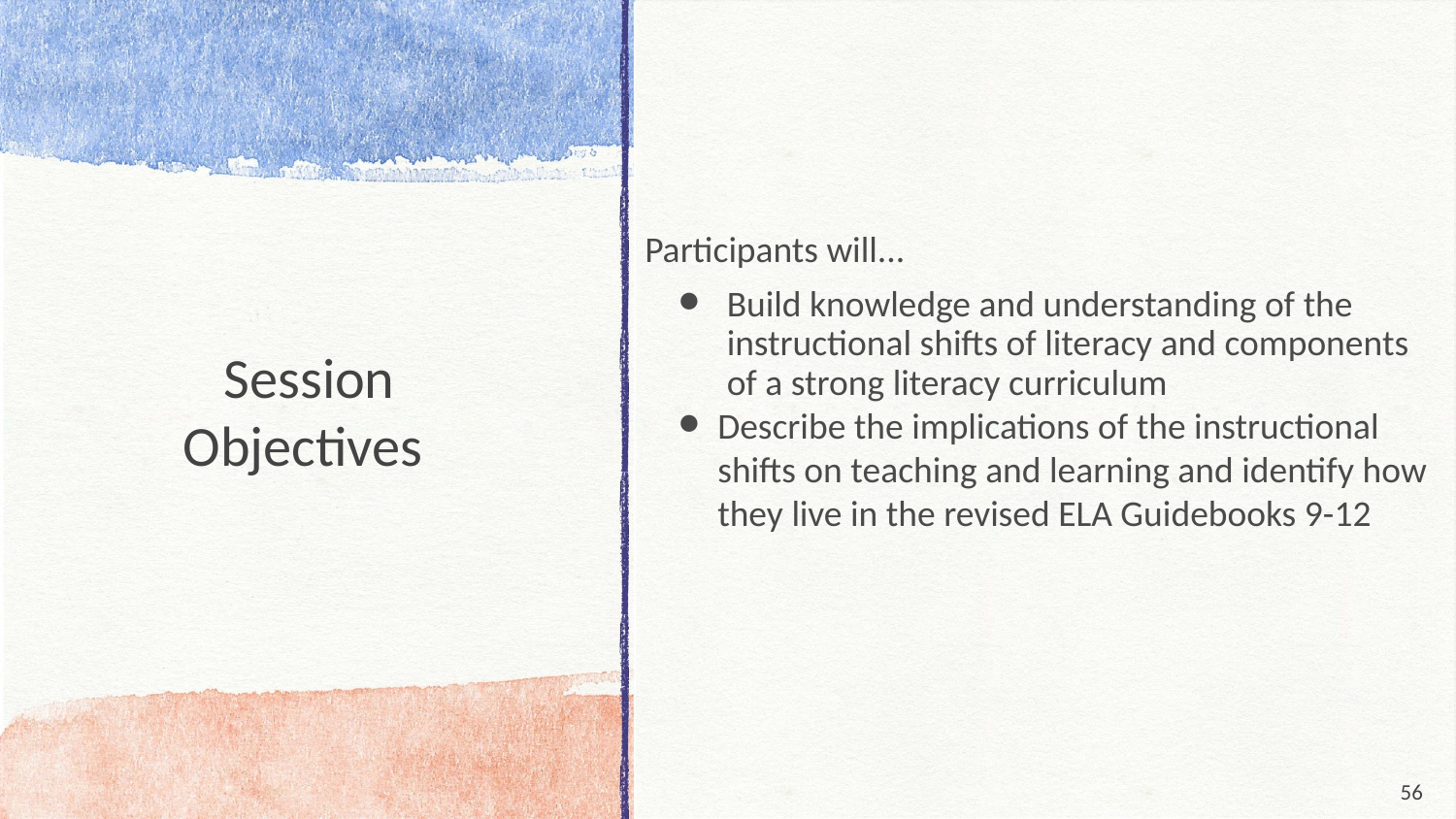

Participants will...
Build knowledge and understanding of the instructional shifts of literacy and components of a strong literacy curriculum
Describe the implications of the instructional shifts on teaching and learning and identify how they live in the revised ELA Guidebooks 9-12
# Session
Objectives